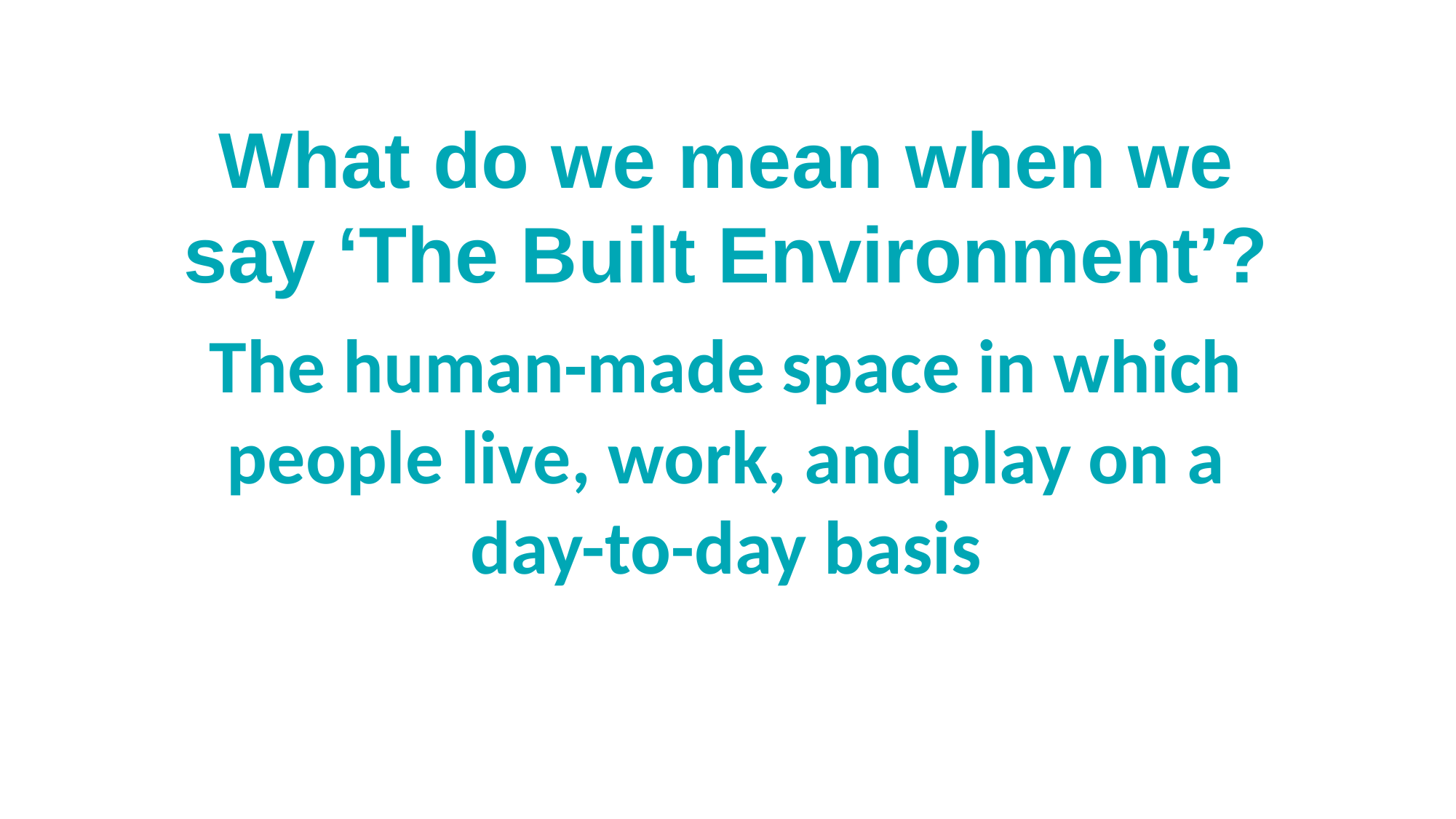

What do we mean when we say ‘The Built Environment’?

The human-made space in which people live, work, and play on a day-to-day basis
“When my placement ended, I felt incredibly motivated and eager to do all that’s necessary to work in this field of work in the near future.”